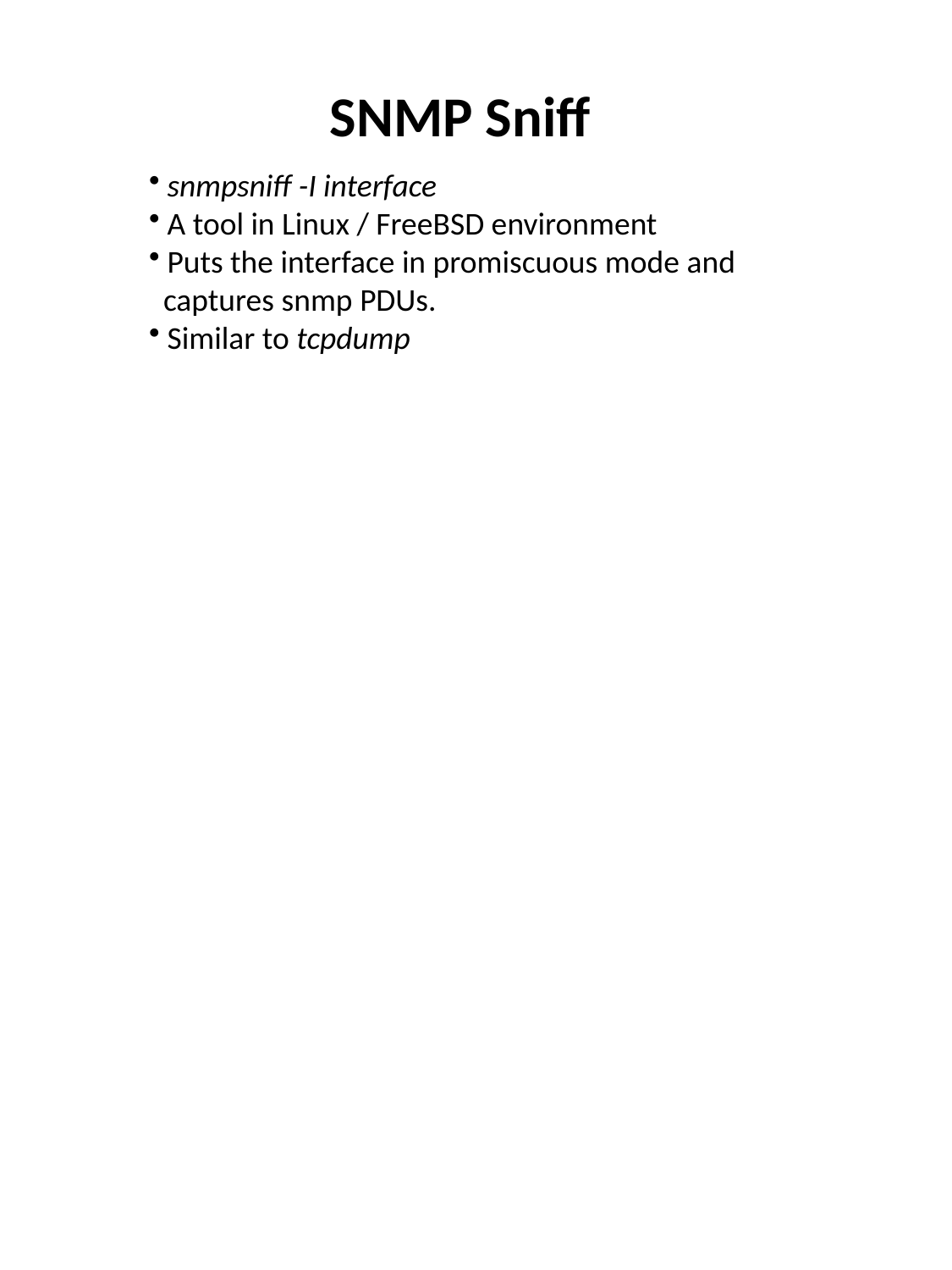

SNMP Sniff
 snmpsniff -I interface
 A tool in Linux / FreeBSD environment
 Puts the interface in promiscuous mode and
  captures snmp PDUs.
 Similar to tcpdump